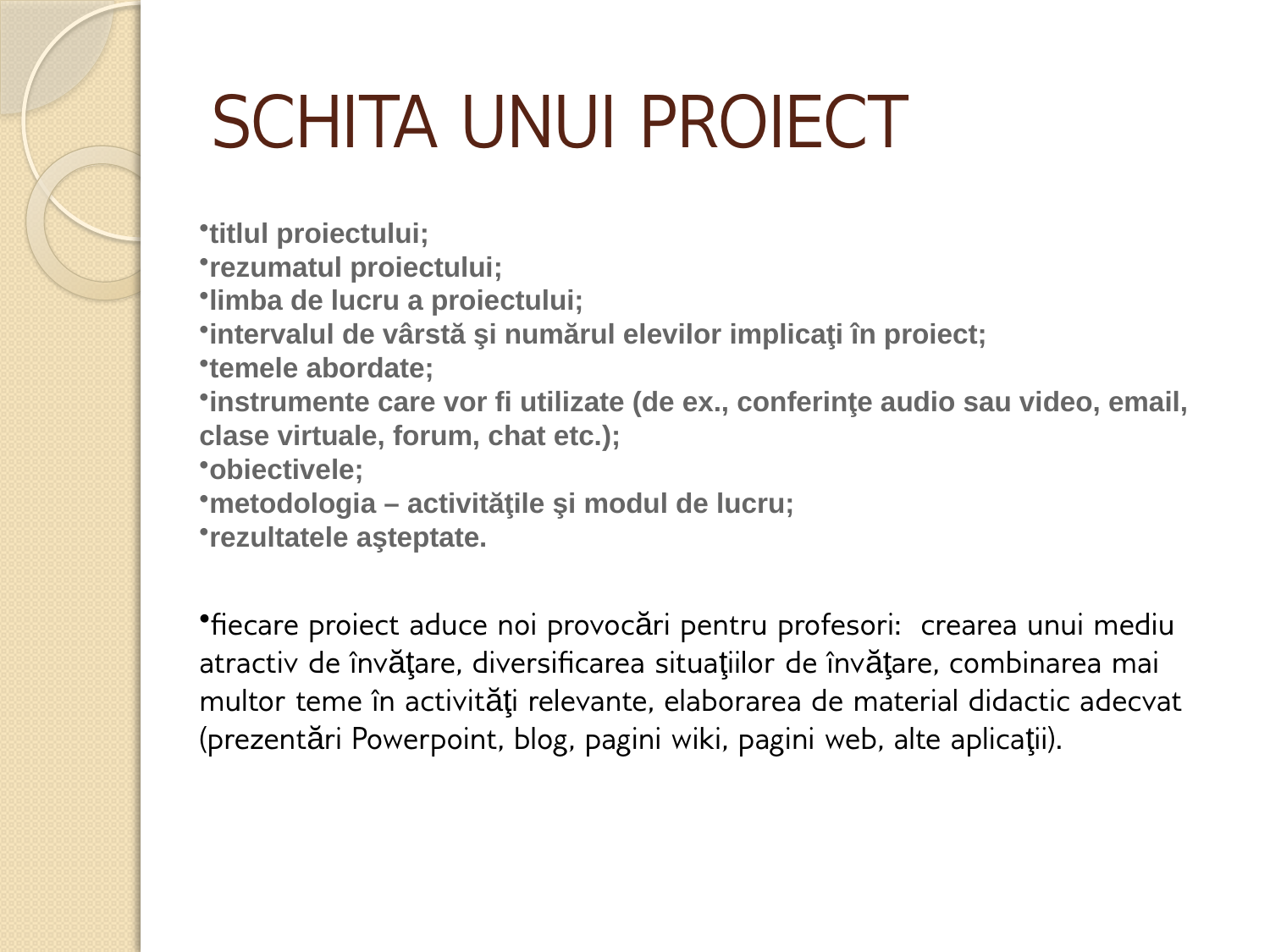

# SCHITA UNUI PROIECT
titlul proiectului;
rezumatul proiectului;
limba de lucru a proiectului;
intervalul de vârstă şi numărul elevilor implicaţi în proiect;
temele abordate;
instrumente care vor fi utilizate (de ex., conferinţe audio sau video, email, clase virtuale, forum, chat etc.);
obiectivele;
metodologia – activităţile şi modul de lucru;
rezultatele aşteptate.

fiecare proiect aduce noi provocări pentru profesori:  crearea unui mediu atractiv de învăţare, diversificarea situaţiilor de învăţare, combinarea mai multor teme în activităţi relevante, elaborarea de material didactic adecvat (prezentări Powerpoint, blog, pagini wiki, pagini web, alte aplicaţii).